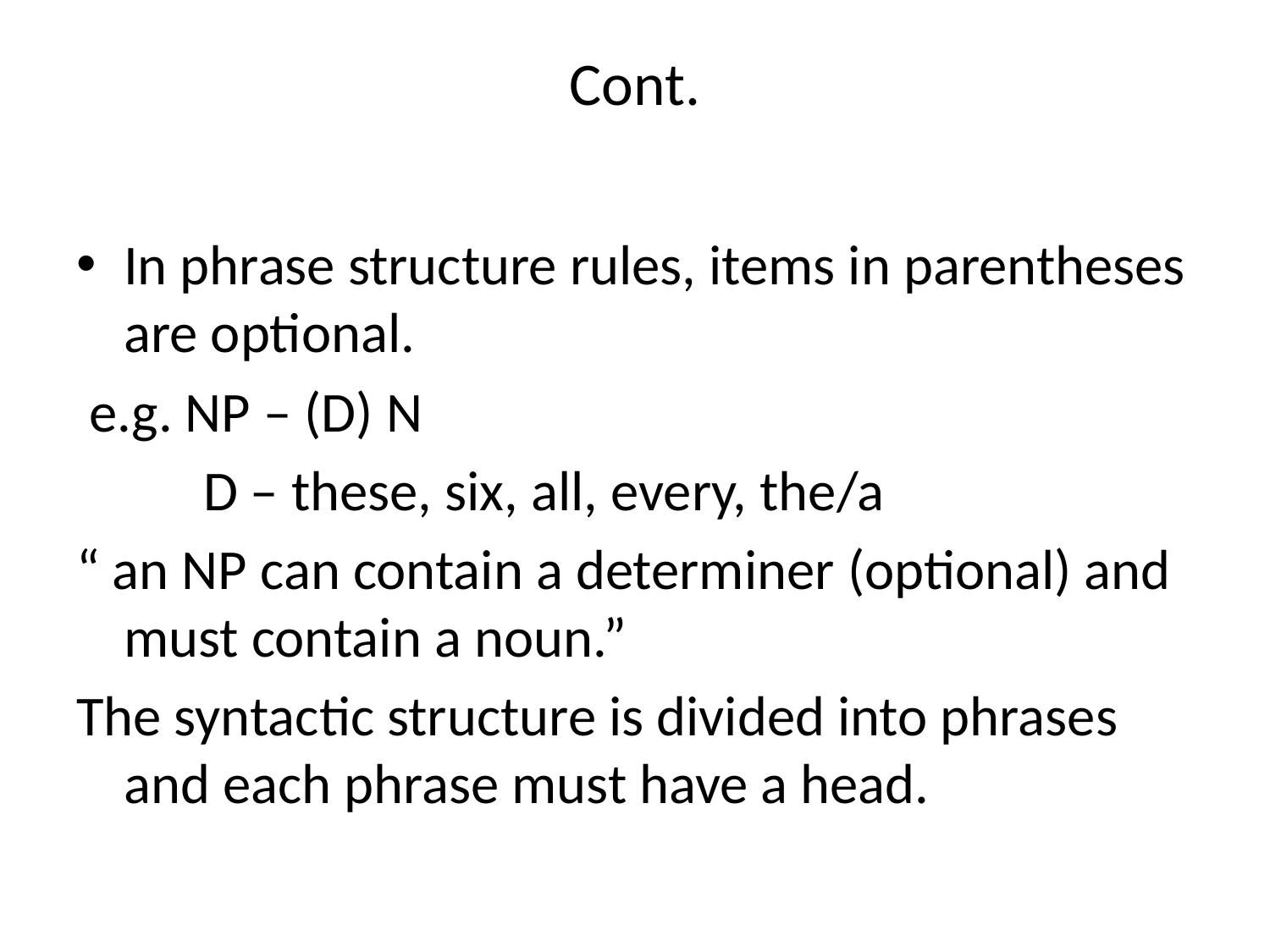

# Cont.
In phrase structure rules, items in parentheses are optional.
 e.g. NP – (D) N
          D – these, six, all, every, the/a
“ an NP can contain a determiner (optional) and must contain a noun.”
The syntactic structure is divided into phrases and each phrase must have a head.